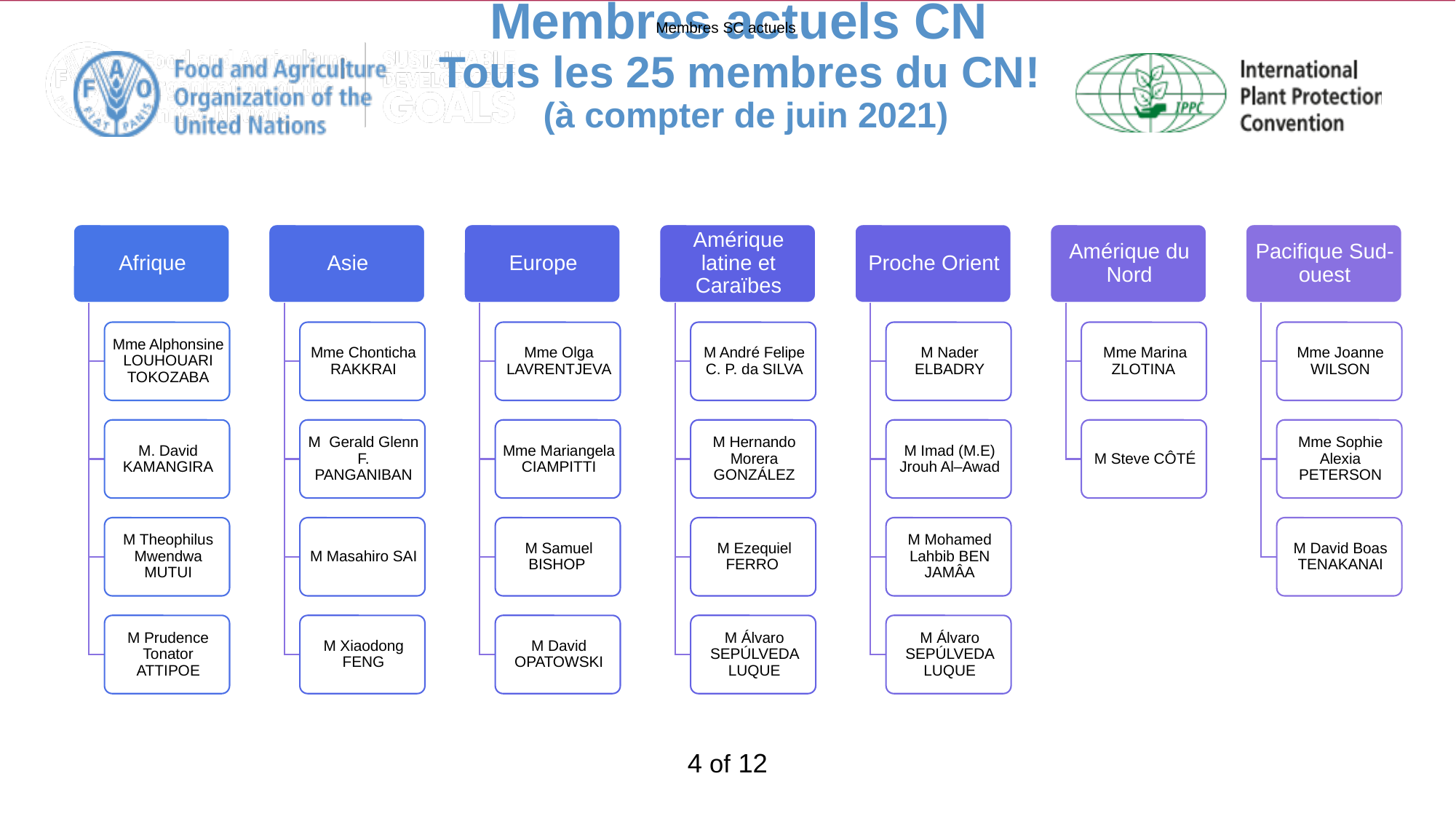

Membres SC actuels
# Membres actuels CN Tous les 25 membres du CN! (à compter de juin 2021)
Afrique
Mme Alphonsine LOUHOUARI TOKOZABA
M. David KAMANGIRA
M Theophilus Mwendwa MUTUI
M Prudence Tonator ATTIPOE
Asie
Mme Chonticha RAKKRAI
M  Gerald Glenn F. PANGANIBAN
M Masahiro SAI
M Xiaodong FENG
Europe
Mme Olga LAVRENTJEVA
Mme Mariangela CIAMPITTI
M Samuel BISHOP
M David OPATOWSKI
Amérique latine et Caraïbes
M André Felipe C. P. da SILVA
M Hernando Morera GONZÁLEZ
M Ezequiel FERRO
M Álvaro SEPÚLVEDA LUQUE
Proche Orient
M Nader ELBADRY
M Imad (M.E) Jrouh Al–Awad
M Mohamed Lahbib BEN JAMÂA
M Álvaro SEPÚLVEDA LUQUE
Amérique du Nord
Mme Marina ZLOTINA
M Steve CÔTÉ
Pacifique Sud-ouest
Mme Joanne WILSON
Mme Sophie Alexia PETERSON
M David Boas TENAKANAI
4 of 12